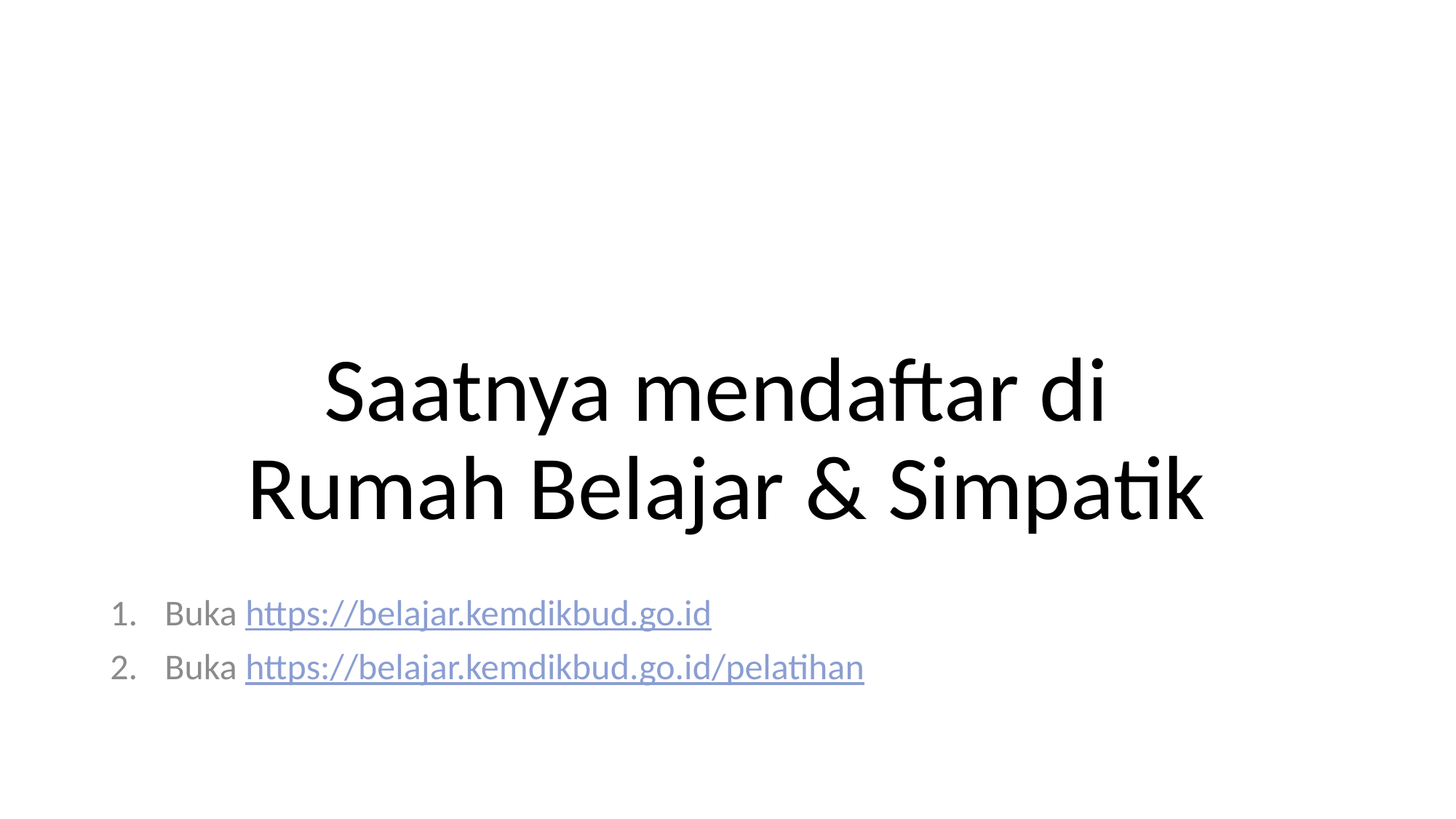

# Saatnya mendaftar di Rumah Belajar & Simpatik
Buka https://belajar.kemdikbud.go.id
Buka https://belajar.kemdikbud.go.id/pelatihan